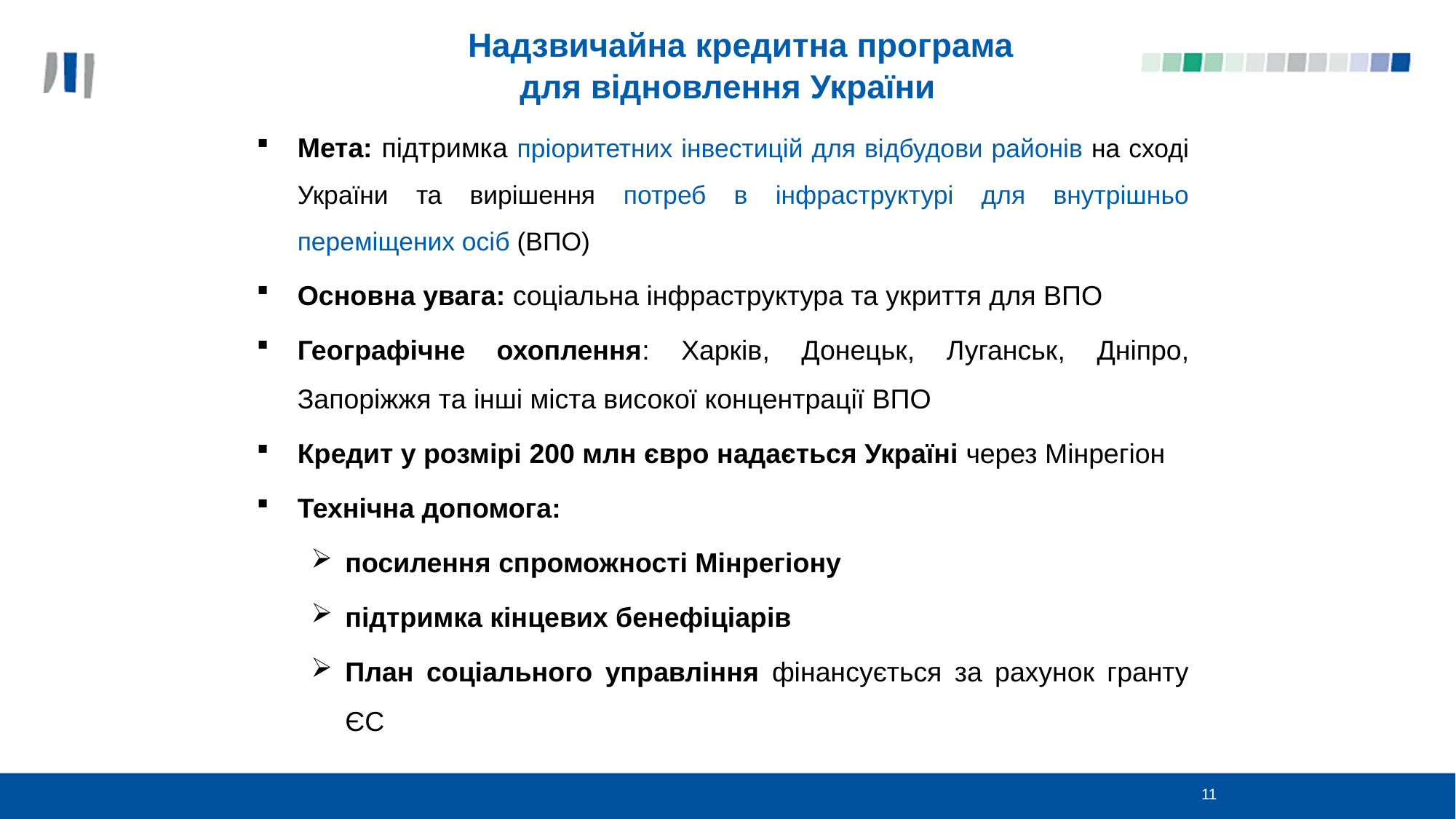

Надзвичайна кредитна програма
для відновлення України
Мета: підтримка пріоритетних інвестицій для відбудови районів на сході України та вирішення потреб в інфраструктурі для внутрішньо переміщених осіб (ВПО)
Основна увага: соціальна інфраструктура та укриття для ВПО
Географічне охоплення: Харків, Донецьк, Луганськ, Дніпро, Запоріжжя та інші міста високої концентрації ВПО
Кредит у розмірі 200 млн євро надається Україні через Мінрегіон
Технічна допомога:
посилення спроможності Мінрегіону
підтримка кінцевих бенефіціарів
План соціального управління фінансується за рахунок гранту ЄС
11